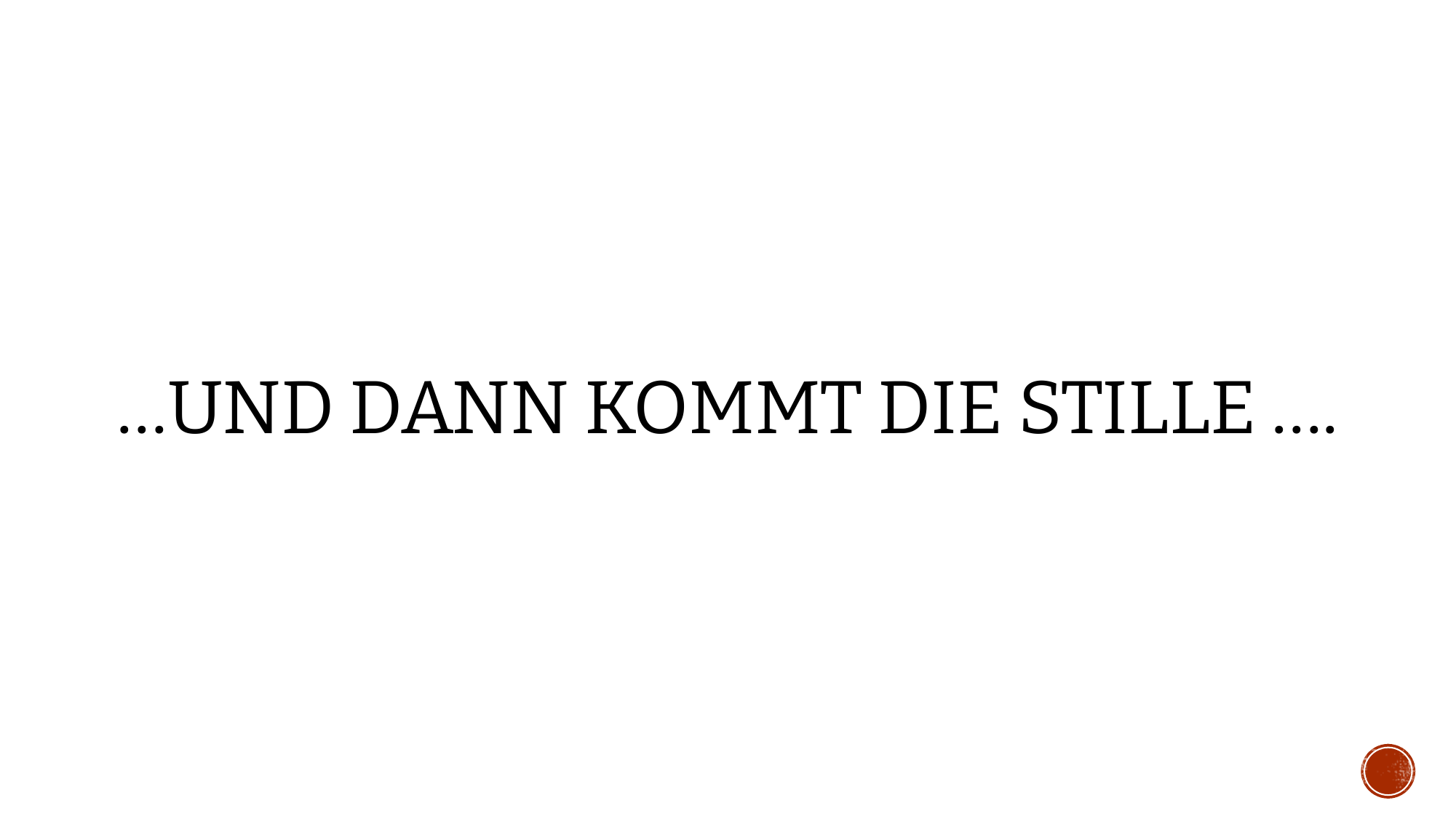

# …und dann kommt die Stille ….